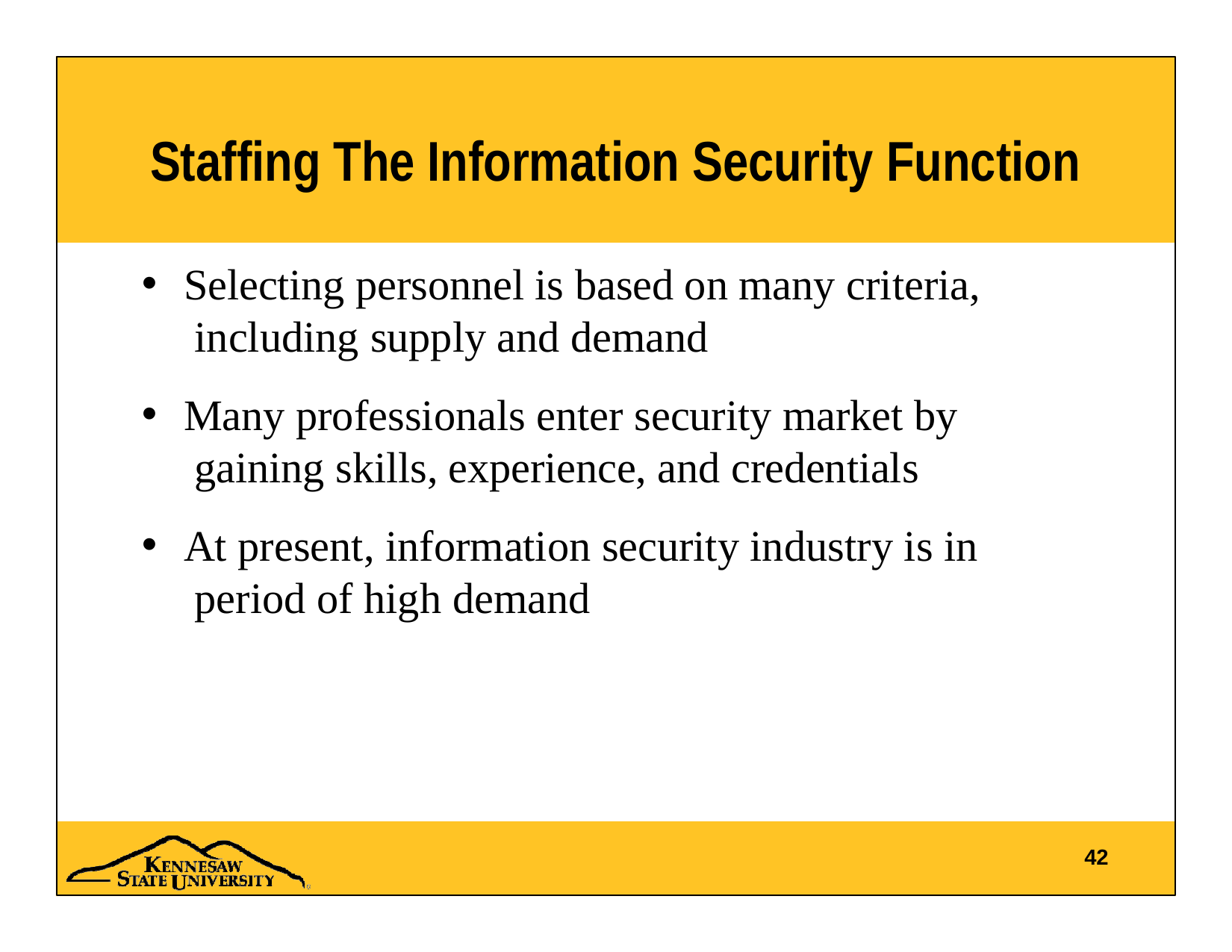

# Staffing The Information Security Function
Selecting personnel is based on many criteria,  including supply and demand
Many professionals enter security market by  gaining skills, experience, and credentials
At present, information security industry is in  period of high demand

42